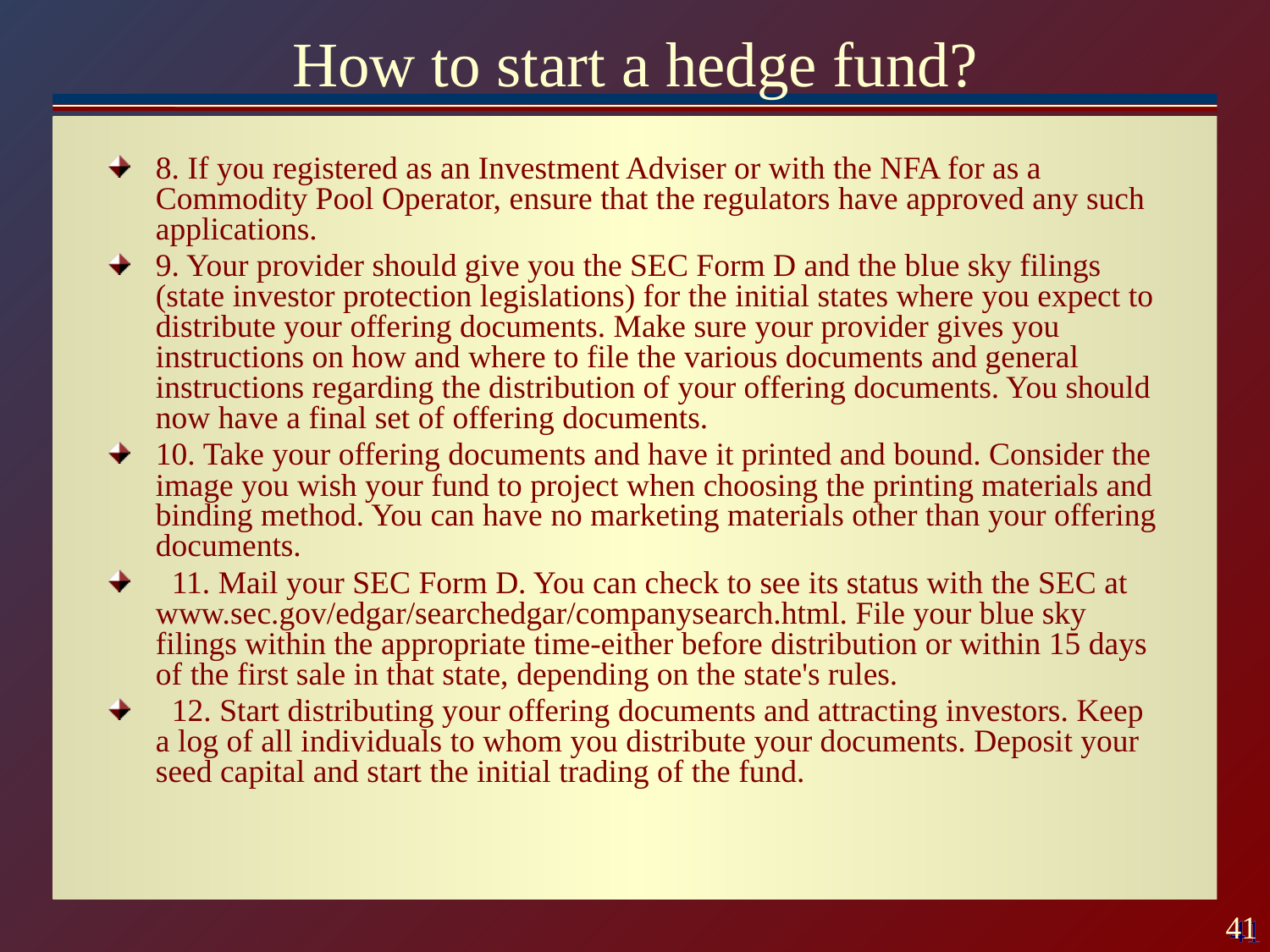

# How to start a hedge fund?
8. If you registered as an Investment Adviser or with the NFA for as a Commodity Pool Operator, ensure that the regulators have approved any such applications.
9. Your provider should give you the SEC Form D and the blue sky filings (state investor protection legislations) for the initial states where you expect to distribute your offering documents. Make sure your provider gives you instructions on how and where to file the various documents and general instructions regarding the distribution of your offering documents. You should now have a final set of offering documents.
10. Take your offering documents and have it printed and bound. Consider the image you wish your fund to project when choosing the printing materials and binding method. You can have no marketing materials other than your offering documents.
  11. Mail your SEC Form D. You can check to see its status with the SEC at www.sec.gov/edgar/searchedgar/companysearch.html. File your blue sky filings within the appropriate time-either before distribution or within 15 days of the first sale in that state, depending on the state's rules.
  12. Start distributing your offering documents and attracting investors. Keep a log of all individuals to whom you distribute your documents. Deposit your seed capital and start the initial trading of the fund.